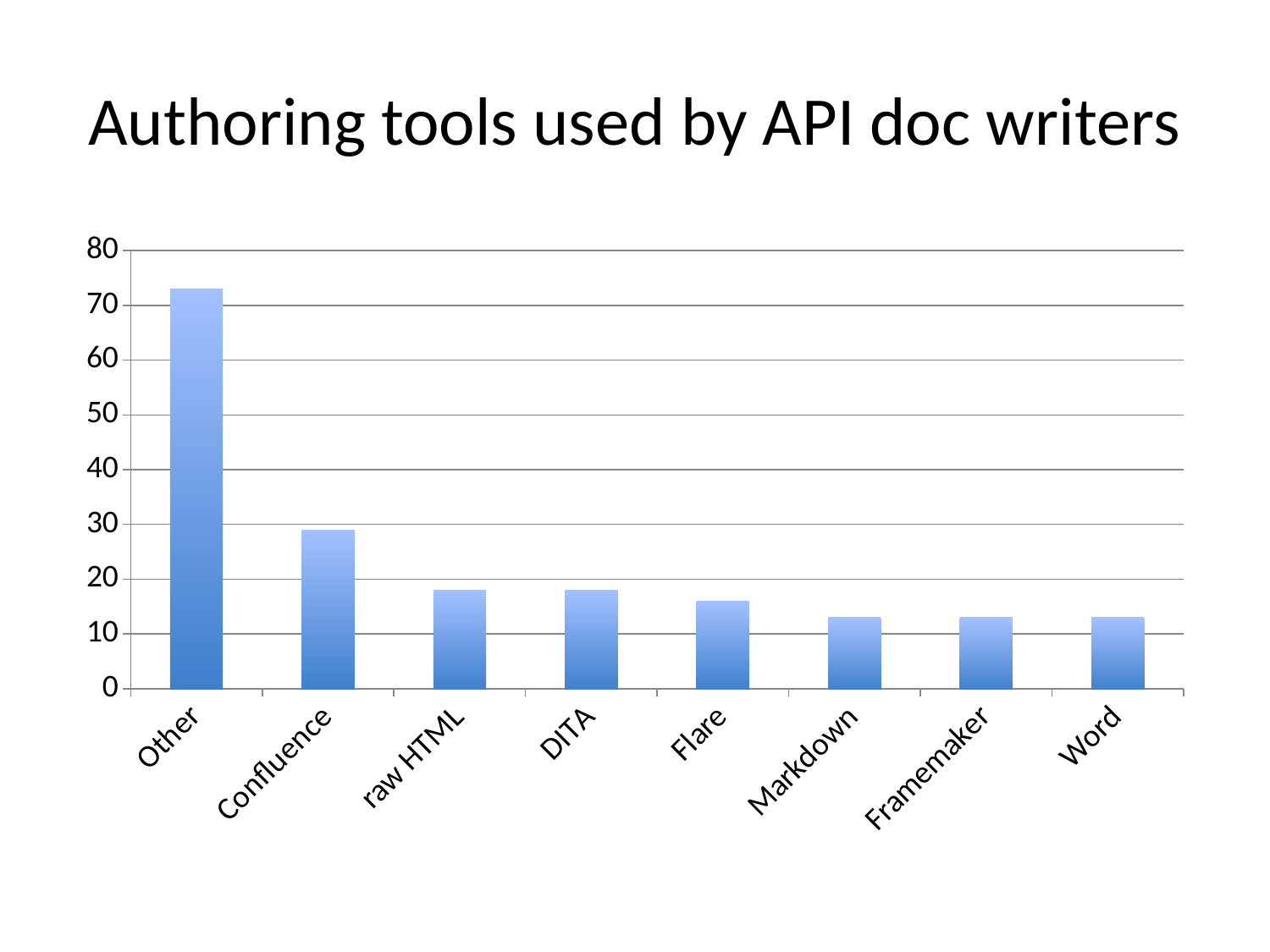

# Authoring tools used by API doc writers

### Chart

| Category | Percent |
|---|---|
| Other | 73.0 |
| Confluence | 29.0 |
| raw HTML | 18.0 |
| DITA | 18.0 |
| Flare | 16.0 |
| Markdown | 13.0 |
| Framemaker | 13.0 |
| Word | 13.0 |